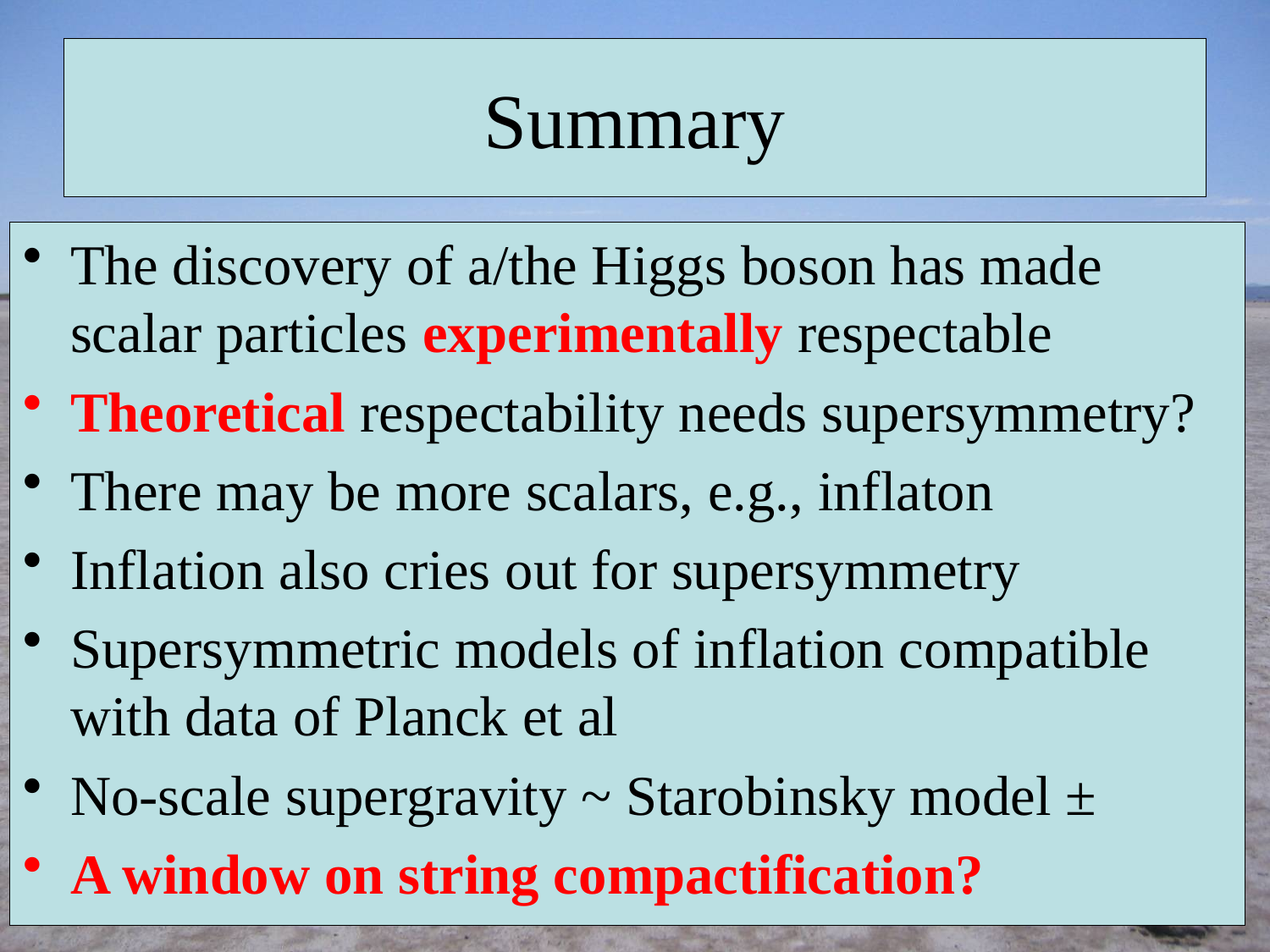

# Summary
The discovery of a/the Higgs boson has made scalar particles experimentally respectable
Theoretical respectability needs supersymmetry?
There may be more scalars, e.g., inflaton
Inflation also cries out for supersymmetry
Supersymmetric models of inflation compatible with data of Planck et al
No-scale supergravity ~ Starobinsky model ±
A window on string compactification?